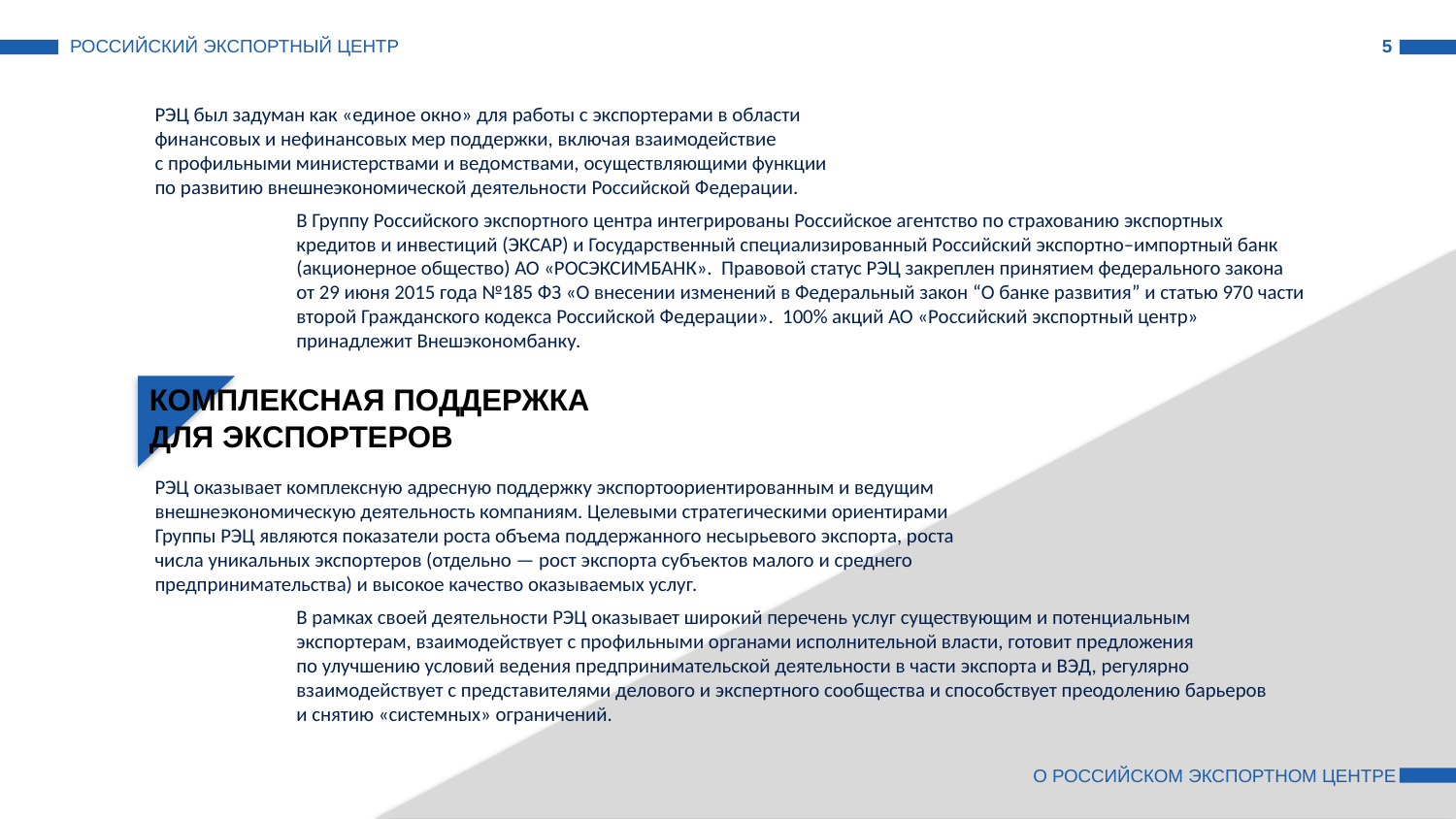

РОССИЙСКИЙ ЭКСПОРТНЫЙ ЦЕНТР
5

РЭЦ был задуман как «единое окно» для работы с экспортерами в области финансовых и нефинансовых мер поддержки, включая взаимодействие с профильными министерствами и ведомствами, осуществляющими функции по развитию внешнеэкономической деятельности Российской Федерации.
В Группу Российского экспортного центра интегрированы Российское агентство по страхованию экспортных кредитов и инвестиций (ЭКСАР) и Государственный специализированный Российский экспортно–импортный банк (акционерное обще­ство) АО «РОСЭКСИМБАНК».  Правовой статус РЭЦ закреплен принятием федерального закона от 29 июня 2015 года №185 ФЗ «О внесении изменений в Федеральный закон “О банке развития” и статью 970 части второй Гражданского кодекса Российской Федерации».  100% акций АО «Российский экспортный центр» принадлежит Внешэкономбанку.
КОМПЛЕКСНАЯ ПОДДЕРЖКА
ДЛЯ ЭКСПОРТЕРОВ

РЭЦ оказывает комплексную адресную поддержку экспортоориентированным и ведущим внешнеэкономическую деятельность компаниям. Целевыми стратегическими ориентирами Группы РЭЦ являются показатели роста объема поддержанного несырьевого экспорта, роста числа уникальных экспортеров (отдельно — рост экспорта субъектов малого и среднего предпринимательства) и высокое качество оказываемых услуг.
В рамках своей деятельности РЭЦ оказывает широкий перечень услуг существующим и потенциальным экспортерам, взаимодействует с профильными органами исполнительной власти, готовит предложения
по улучшению условий ведения предпринимательской деятельности в части экспорта и ВЭД, регулярно взаимодействует с представителями делового и экспертного сообщества и способствует преодолению барьеров
и снятию «системных» ограничений.
О РОССИЙСКОМ ЭКСПОРТНОМ ЦЕНТРЕ